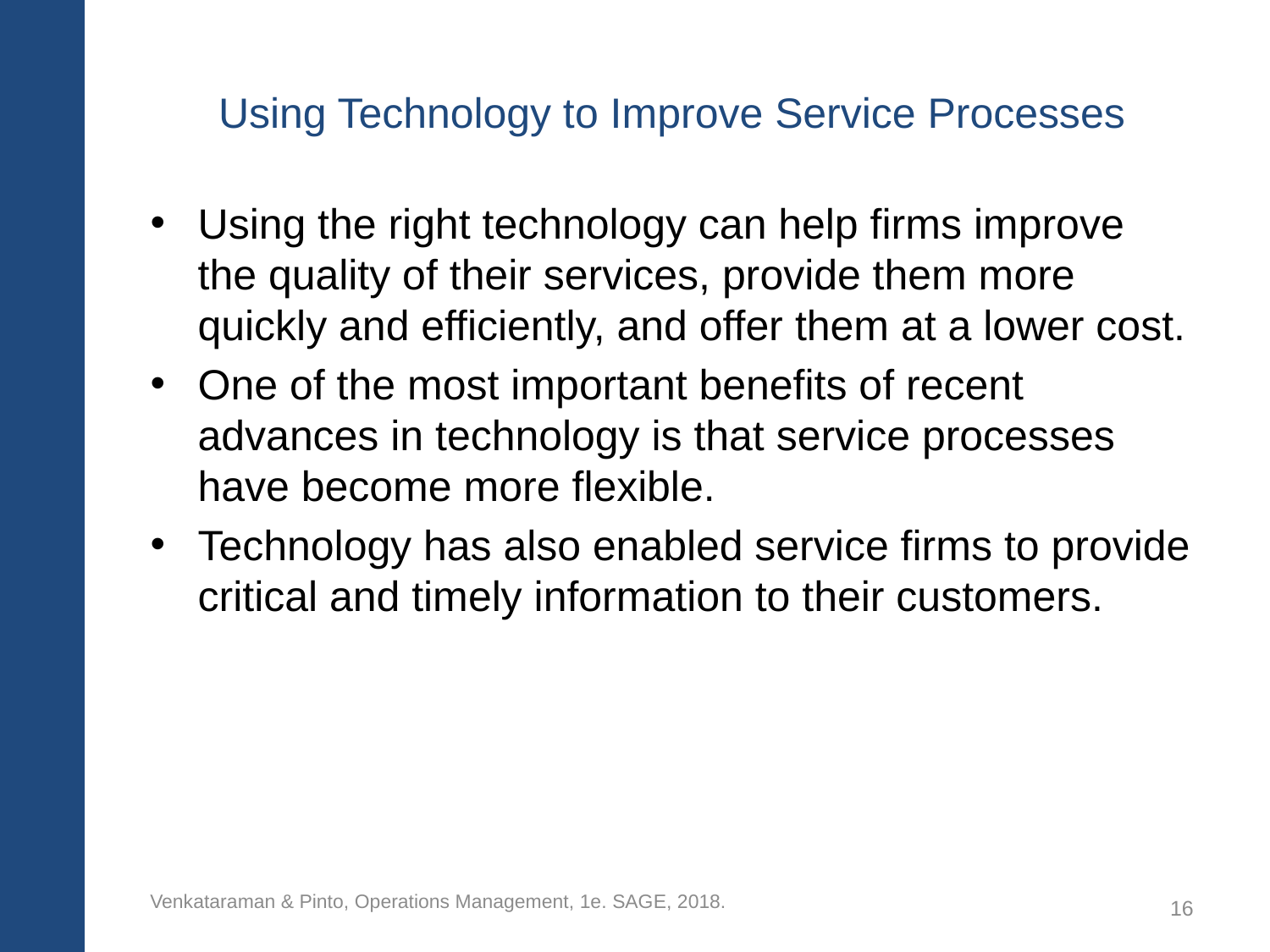

# Using Technology to Improve Service Processes
Using the right technology can help firms improve the quality of their services, provide them more quickly and efficiently, and offer them at a lower cost.
One of the most important benefits of recent advances in technology is that service processes have become more flexible.
Technology has also enabled service firms to provide critical and timely information to their customers.
Venkataraman & Pinto, Operations Management, 1e. SAGE, 2018.
16